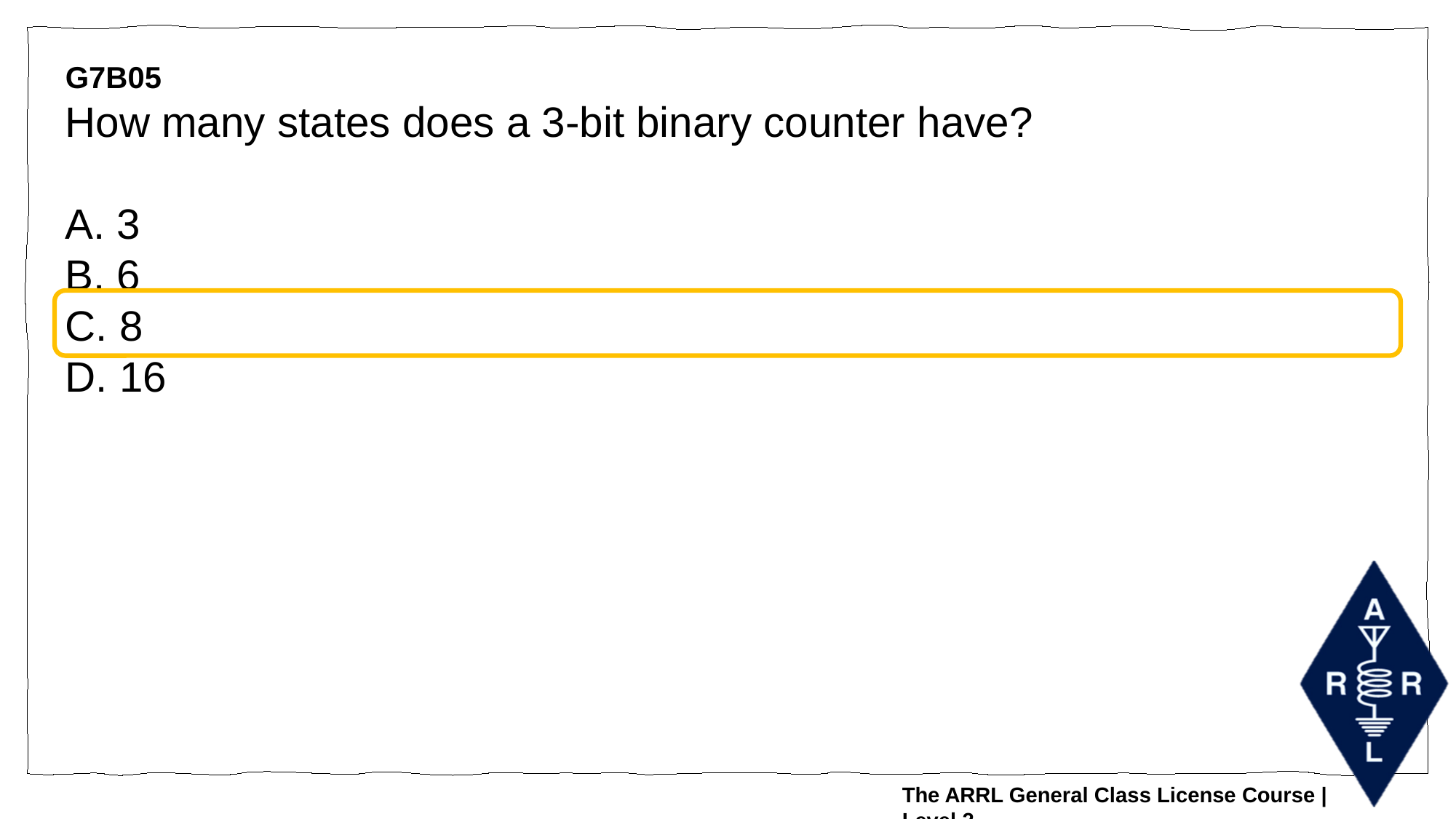

G7B05
How many states does a 3-bit binary counter have?

A. 3
B. 6
C. 8
D. 16